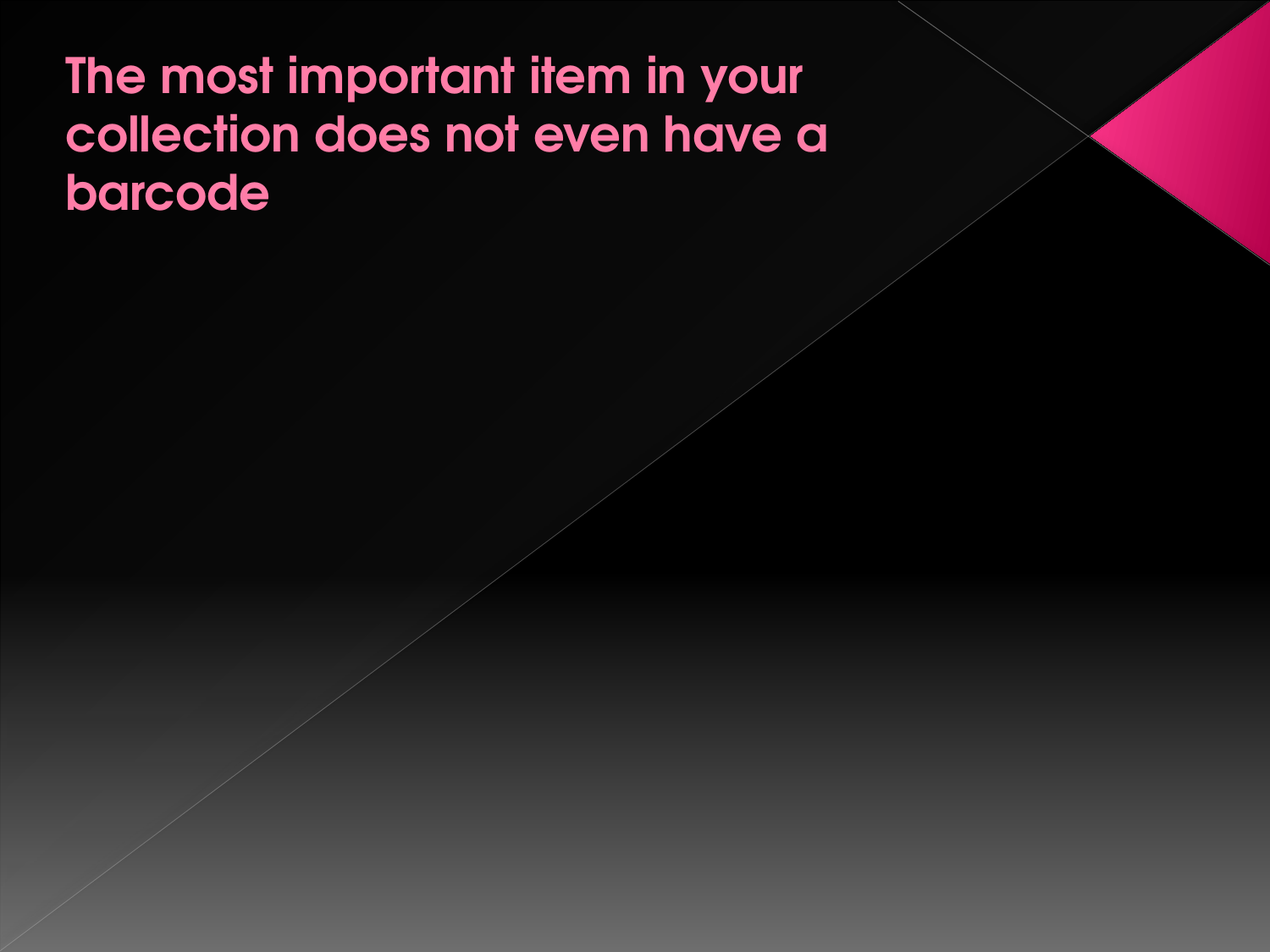

# The most important item in your collection does not even have a barcode